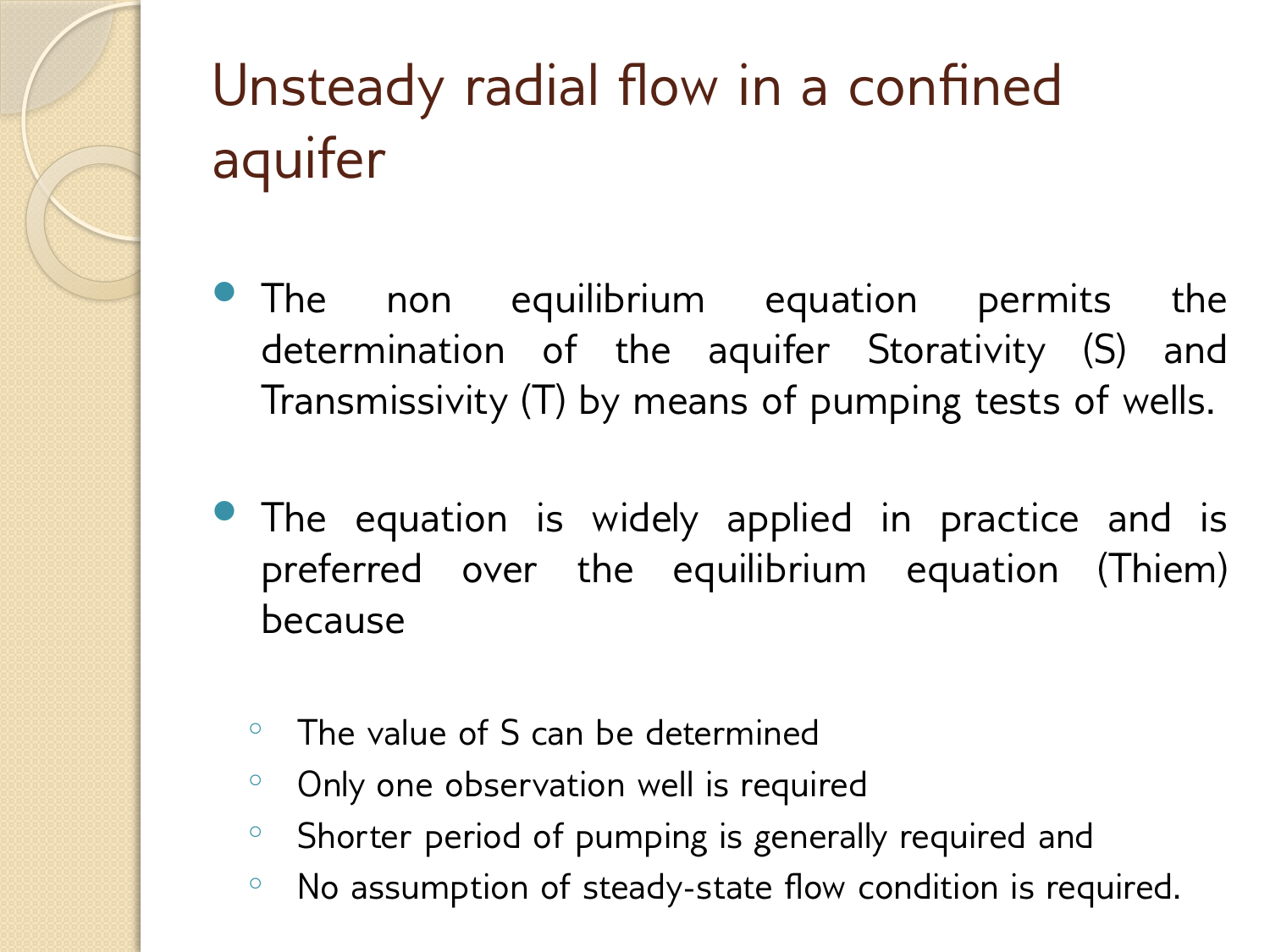

# Unsteady radial flow in a confined aquifer
The non equilibrium equation permits the determination of the aquifer Storativity (S) and Transmissivity (T) by means of pumping tests of wells.

The equation is widely applied in practice and is preferred over the equilibrium equation (Thiem) because

The value of S can be determined
Only one observation well is required
Shorter period of pumping is generally required and
No assumption of steady-state flow condition is required.